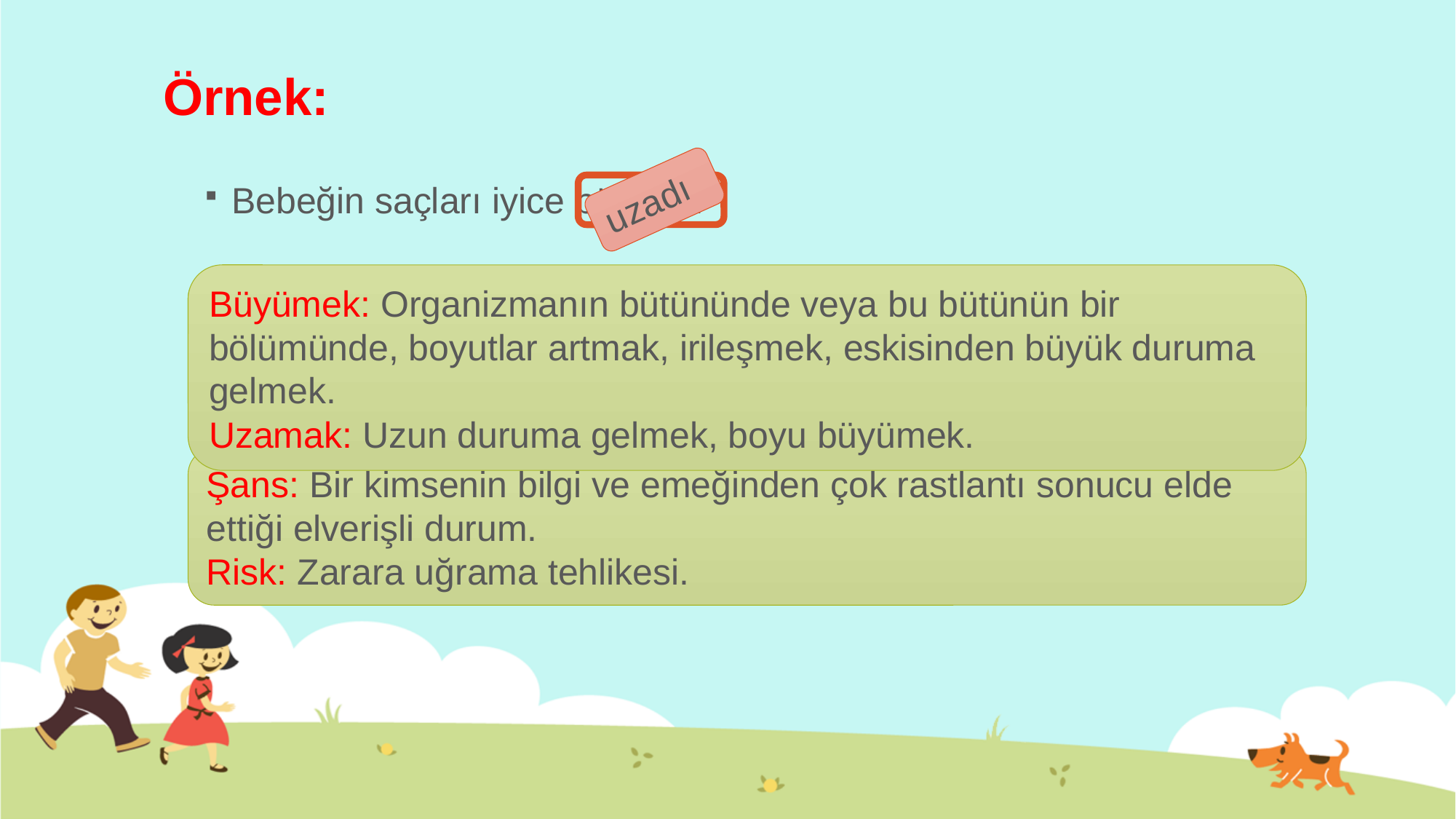

# Örnek:
uzadı

Bebeğin saçları iyice büyüdü.
Büyümek: Organizmanın bütününde veya bu bütünün bir bölümünde, boyutlar artmak, irileşmek, eskisinden büyük duruma gelmek.
Uzamak: Uzun duruma gelmek, boyu büyümek.
Özgün: Yalnız kendine özgü bir nitelik taşıyan, diğerlerine benzemeyen, orijinal.
Özgü: Birine, bir şeye ait olan, öze, has, mahsus.
Sigara, kansere yakalanma şansını artırır.
riskini

Şans: Bir kimsenin bilgi ve emeğinden çok rastlantı sonucu elde ettiği elverişli durum.
Risk: Zarara uğrama tehlikesi.
özgü

Kişinin kendine özgün fikirleri olmalı.